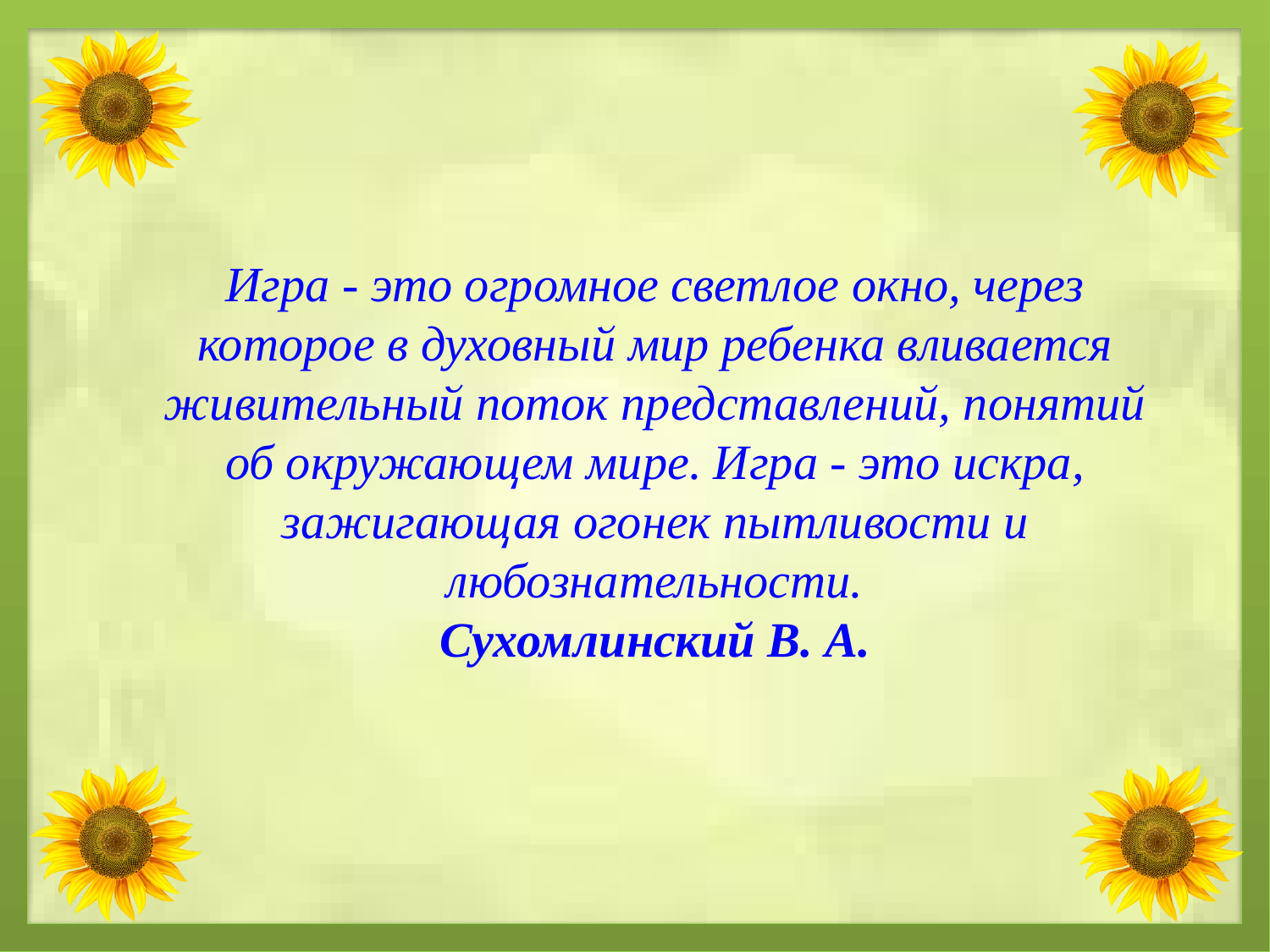

Игра - это огромное светлое окно, через которое в духовный мир ребенка вливается живительный поток представлений, понятий об окружающем мире. Игра - это искра, зажигающая огонек пытливости и любознательности.
Сухомлинский В. А.